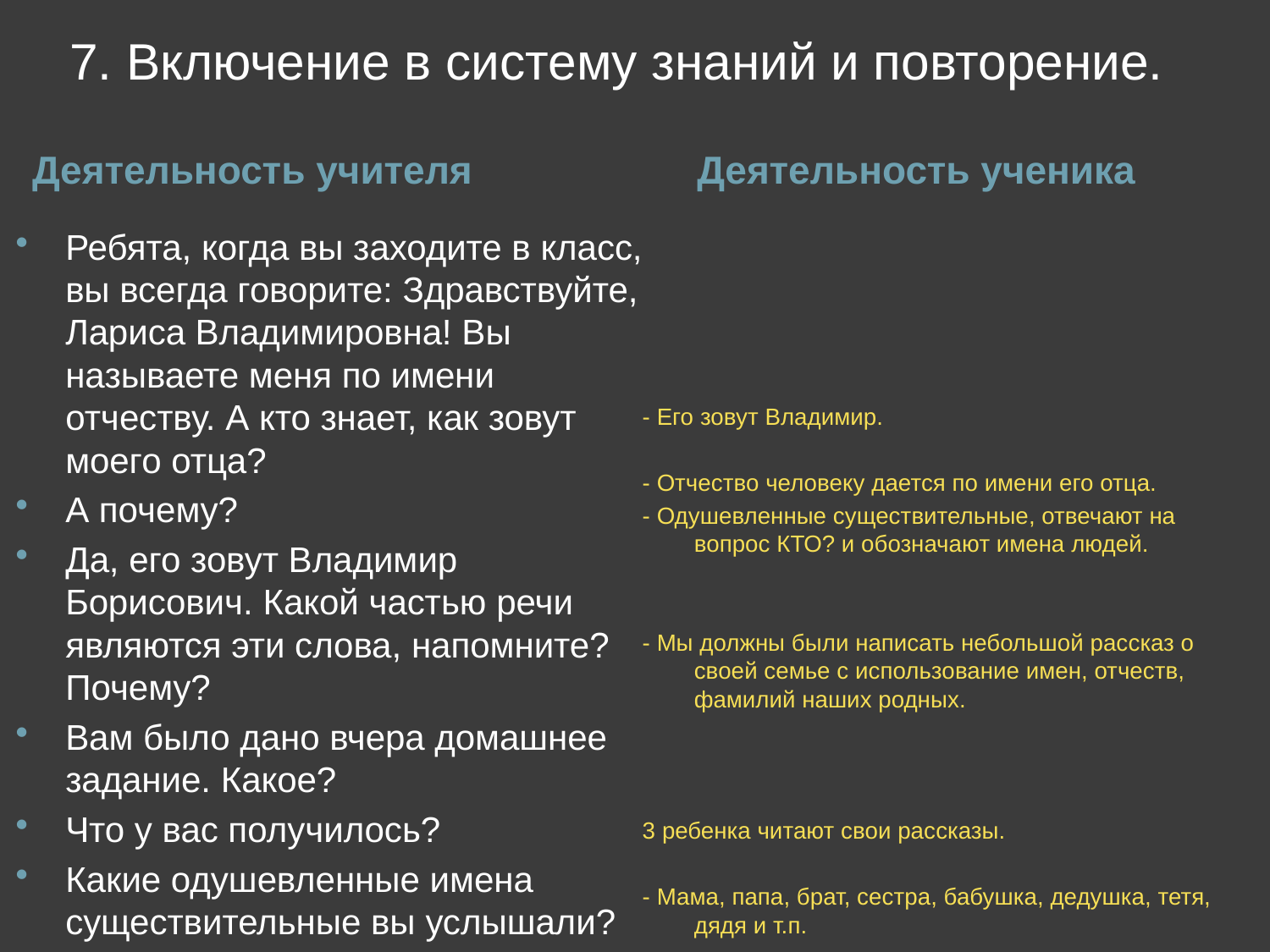

# 7. Включение в систему знаний и повторение.
Деятельность ученика
Деятельность учителя
Ребята, когда вы заходите в класс, вы всегда говорите: Здравствуйте, Лариса Владимировна! Вы называете меня по имени отчеству. А кто знает, как зовут моего отца?
А почему?
Да, его зовут Владимир Борисович. Какой частью речи являются эти слова, напомните? Почему?
Вам было дано вчера домашнее задание. Какое?
Что у вас получилось?
Какие одушевленные имена существительные вы услышали?

- Его зовут Владимир.

- Отчество человеку дается по имени его отца.
- Одушевленные существительные, отвечают на вопрос КТО? и обозначают имена людей.

- Мы должны были написать небольшой рассказ о своей семье с использование имен, отчеств, фамилий наших родных.

3 ребенка читают свои рассказы.

- Мама, папа, брат, сестра, бабушка, дедушка, тетя, дядя и т.п.